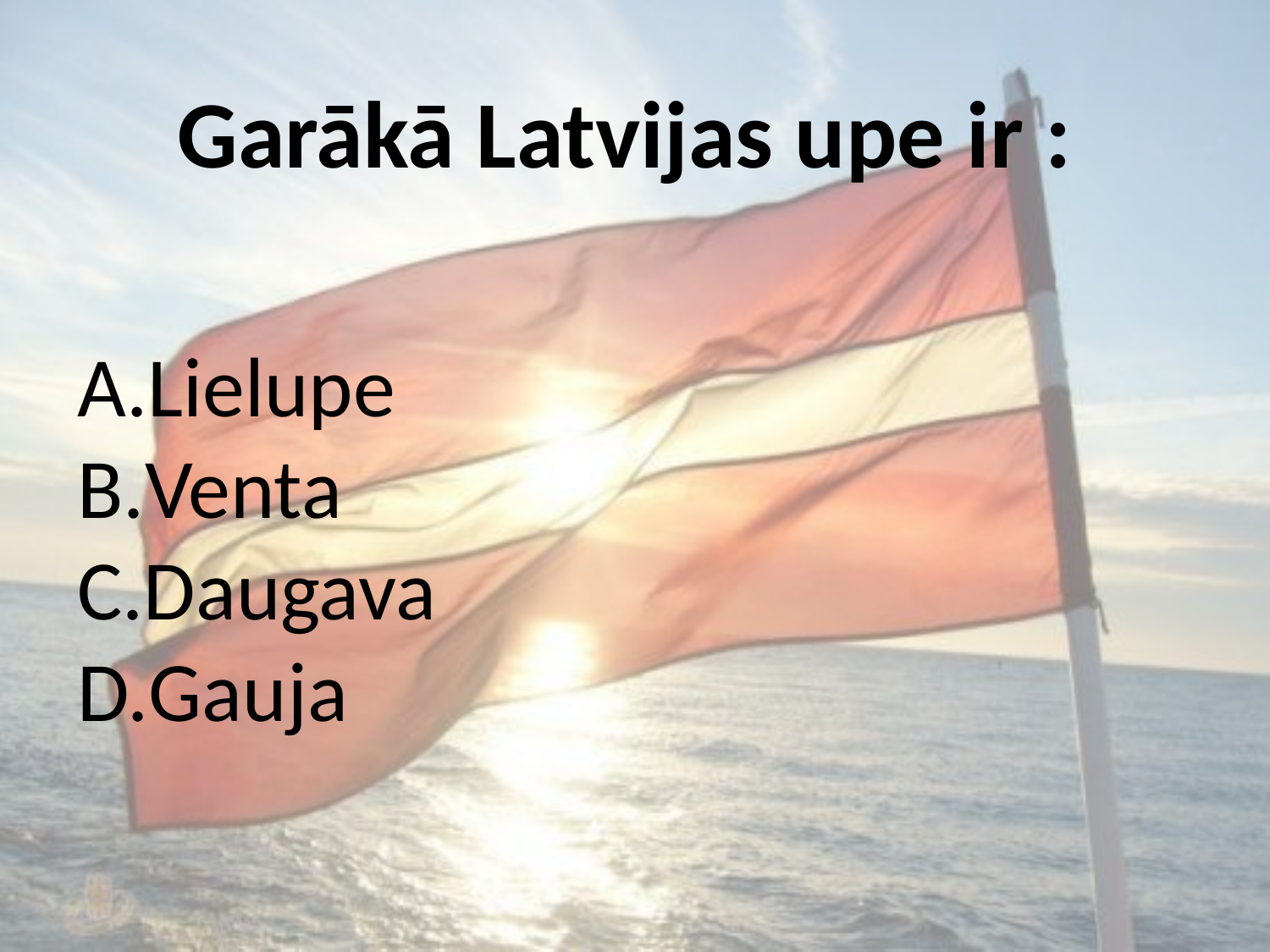

Garākā Latvijas upe ir :
Lielupe
Venta
Daugava
Gauja